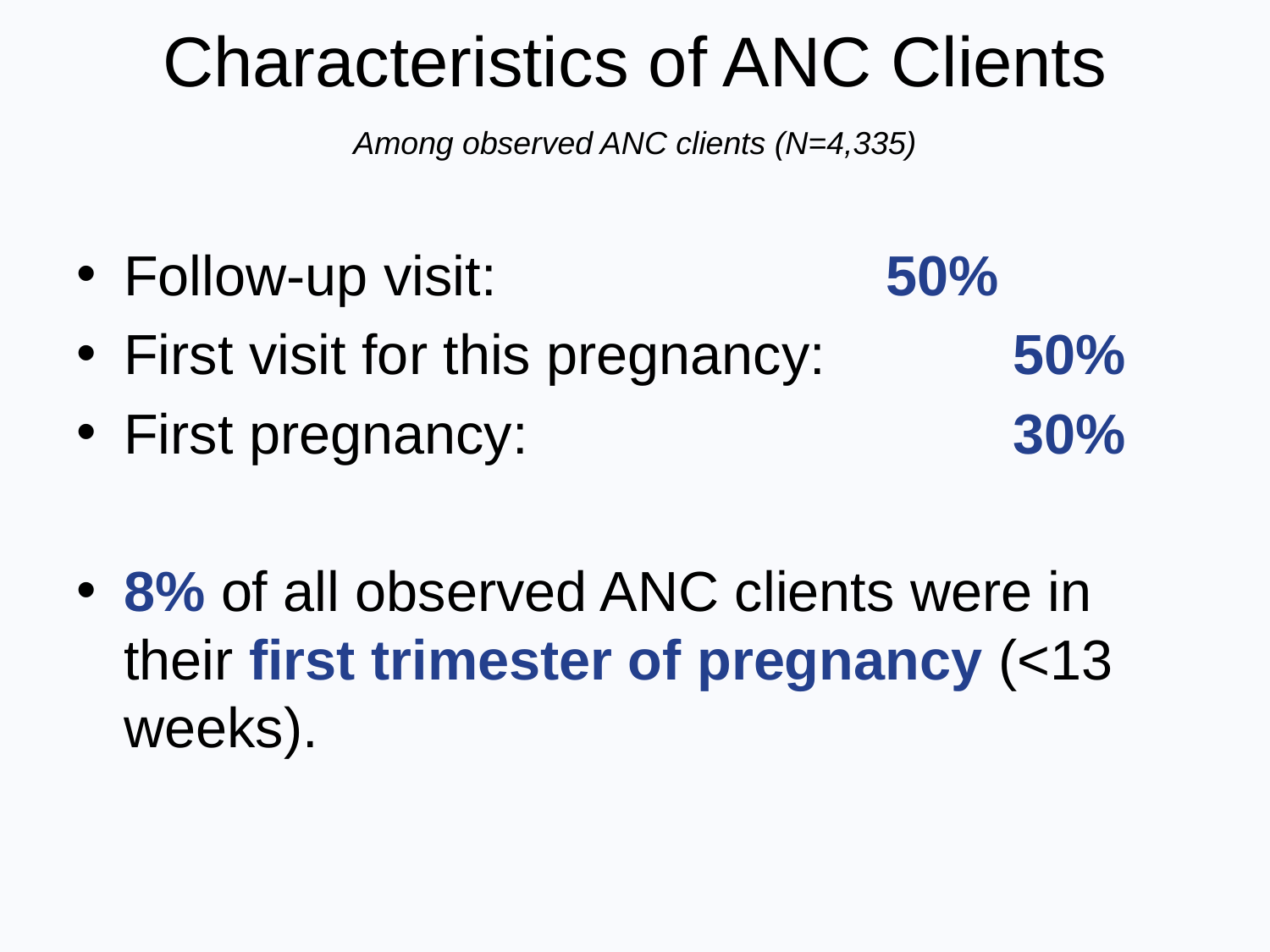

# Characteristics of ANC Clients
Among observed ANC clients (N=4,335)
Follow-up visit:				50%
First visit for this pregnancy:		50%
First pregnancy:				30%

8% of all observed ANC clients were in their first trimester of pregnancy (<13 weeks).